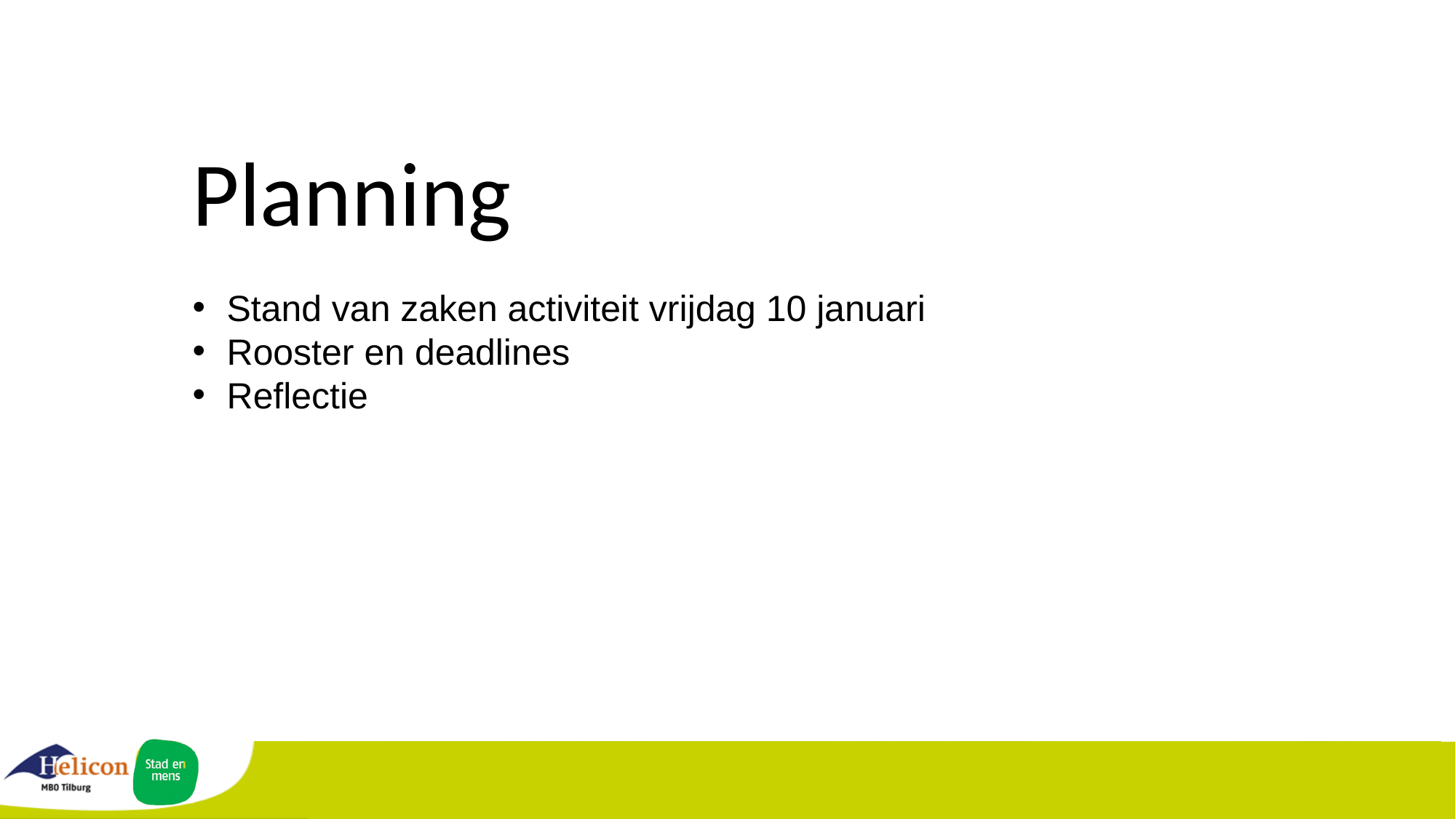

# Planning
Stand van zaken activiteit vrijdag 10 januari
Rooster en deadlines
Reflectie